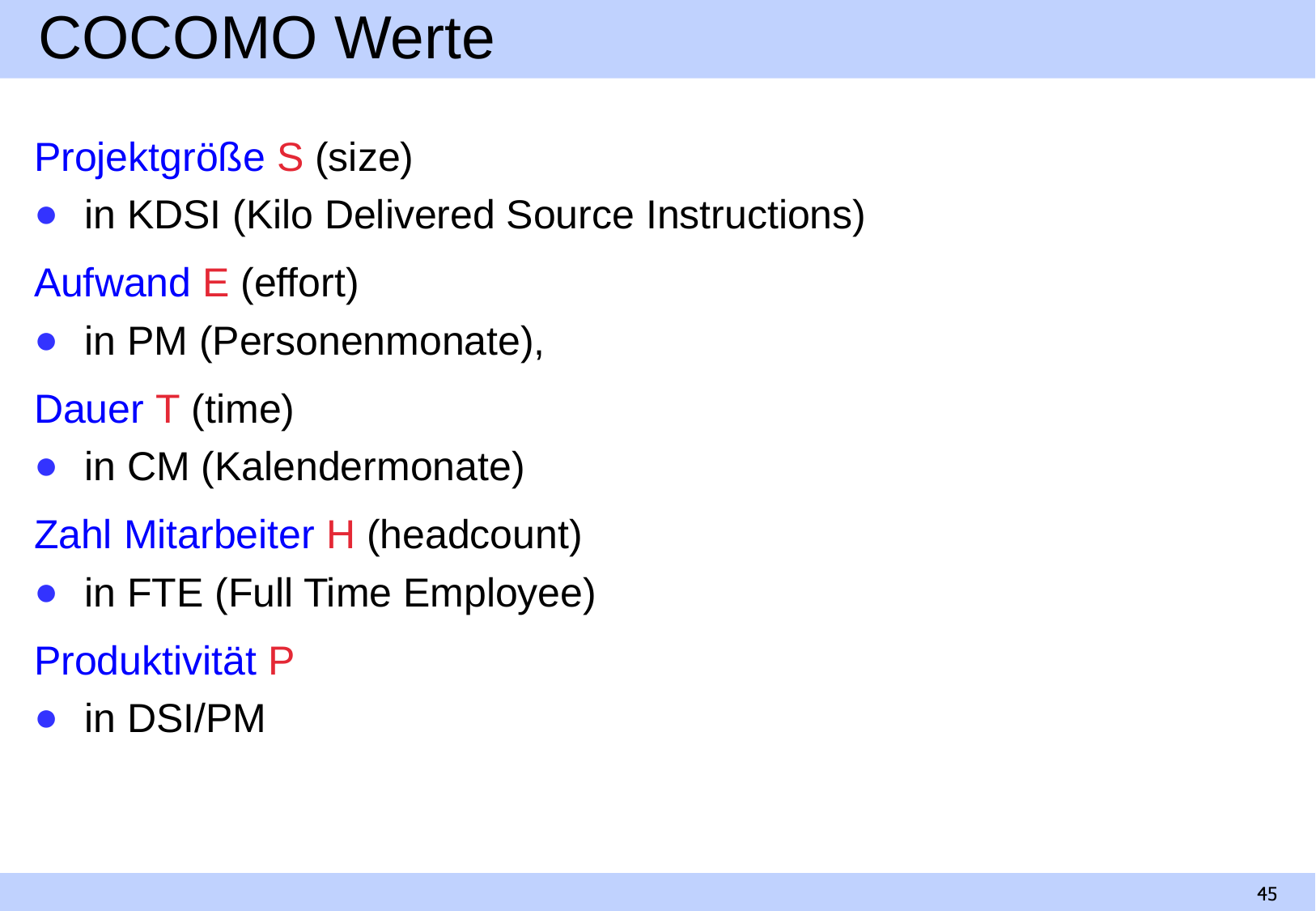

# COCOMO Werte
Projektgröße S (size)
in KDSI (Kilo Delivered Source Instructions)
Aufwand E (effort)
in PM (Personenmonate),
Dauer T (time)
in CM (Kalendermonate)
Zahl Mitarbeiter H (headcount)
in FTE (Full Time Employee)
Produktivität P
in DSI/PM

45